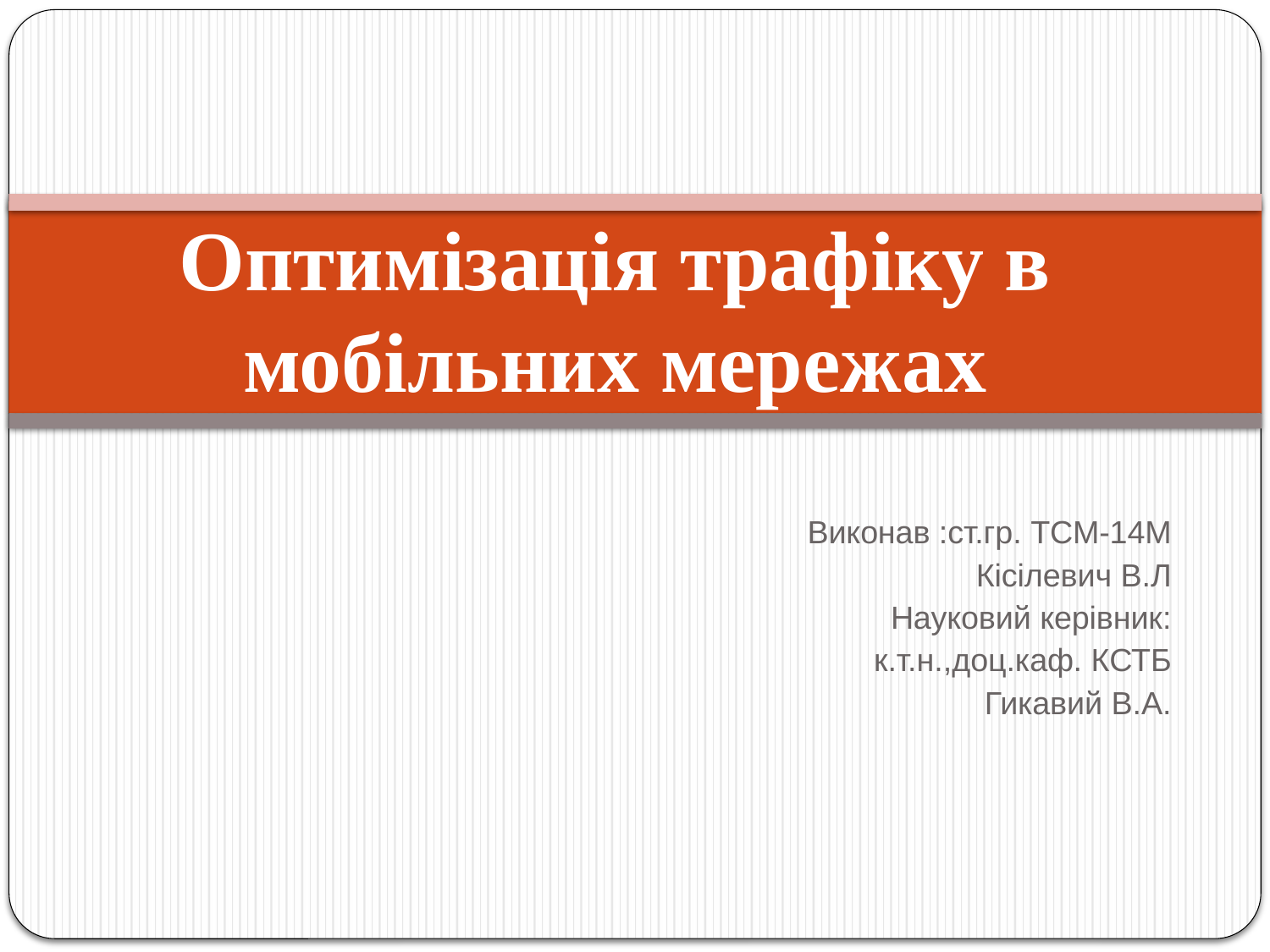

# Оптимізація трафіку в мобільних мережах
Виконав :ст.гр. ТСМ-14М
Кісілевич В.Л
Науковий керівник:
к.т.н.,доц.каф. КСТБ
Гикавий В.А.